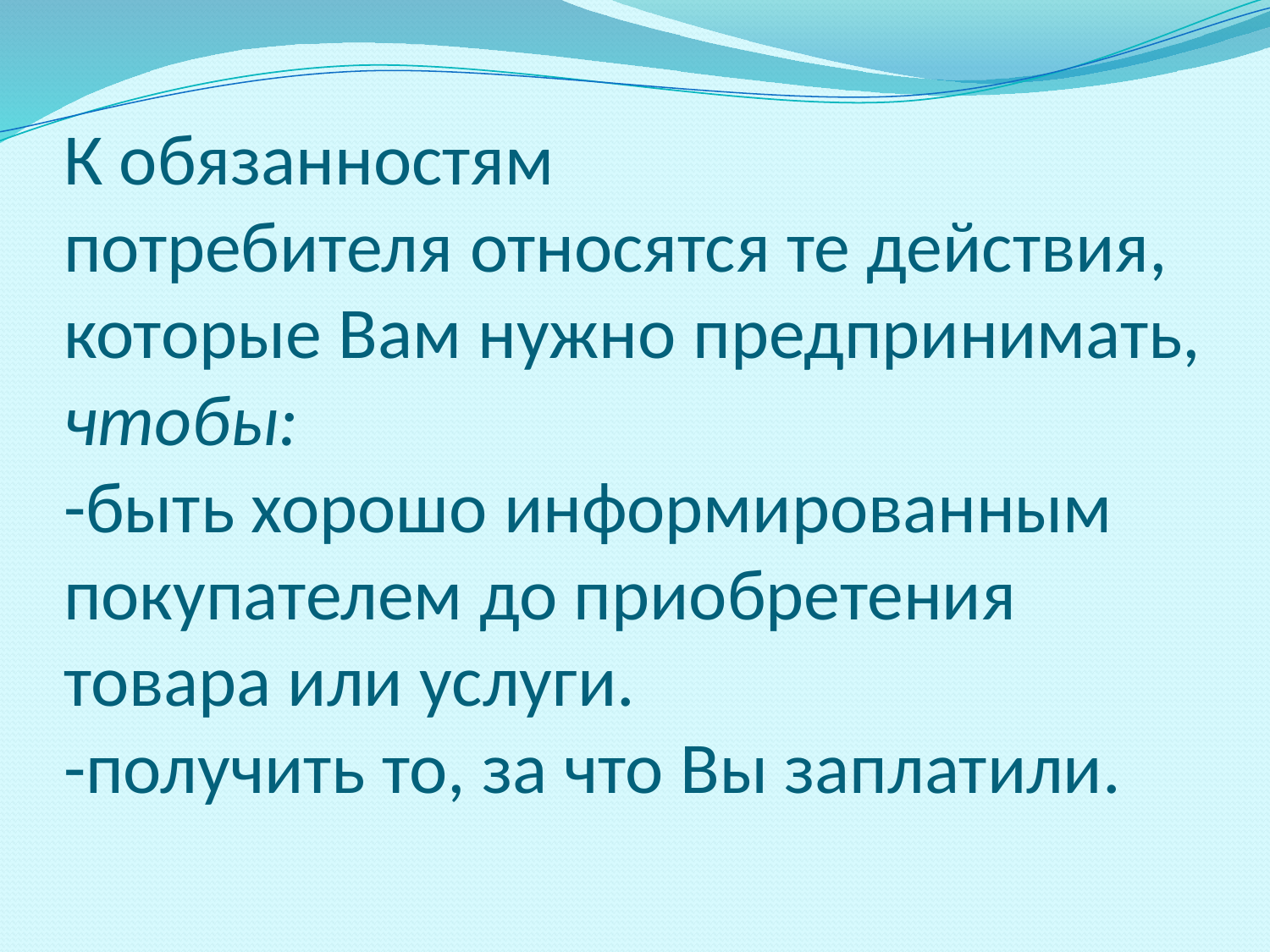

# К обязанностям потребителя относятся те действия, которые Вам нужно предпринимать, чтобы: -быть хорошо информированным покупателем до приобретения товара или услуги. -получить то, за что Вы заплатили.